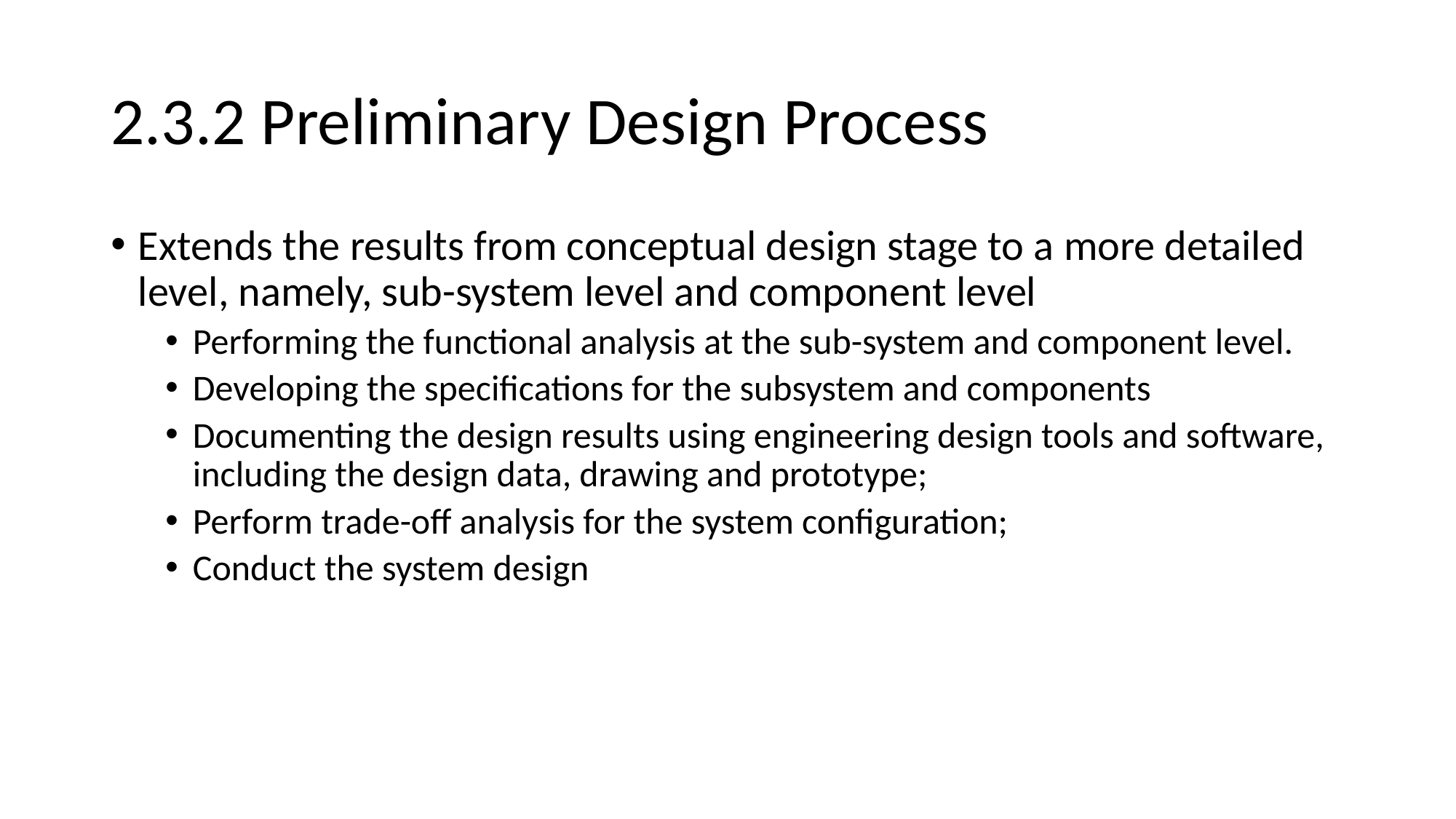

# 2.3.2 Preliminary Design Process
Extends the results from conceptual design stage to a more detailed level, namely, sub-system level and component level
Performing the functional analysis at the sub-system and component level.
Developing the specifications for the subsystem and components
Documenting the design results using engineering design tools and software, including the design data, drawing and prototype;
Perform trade-off analysis for the system configuration;
Conduct the system design